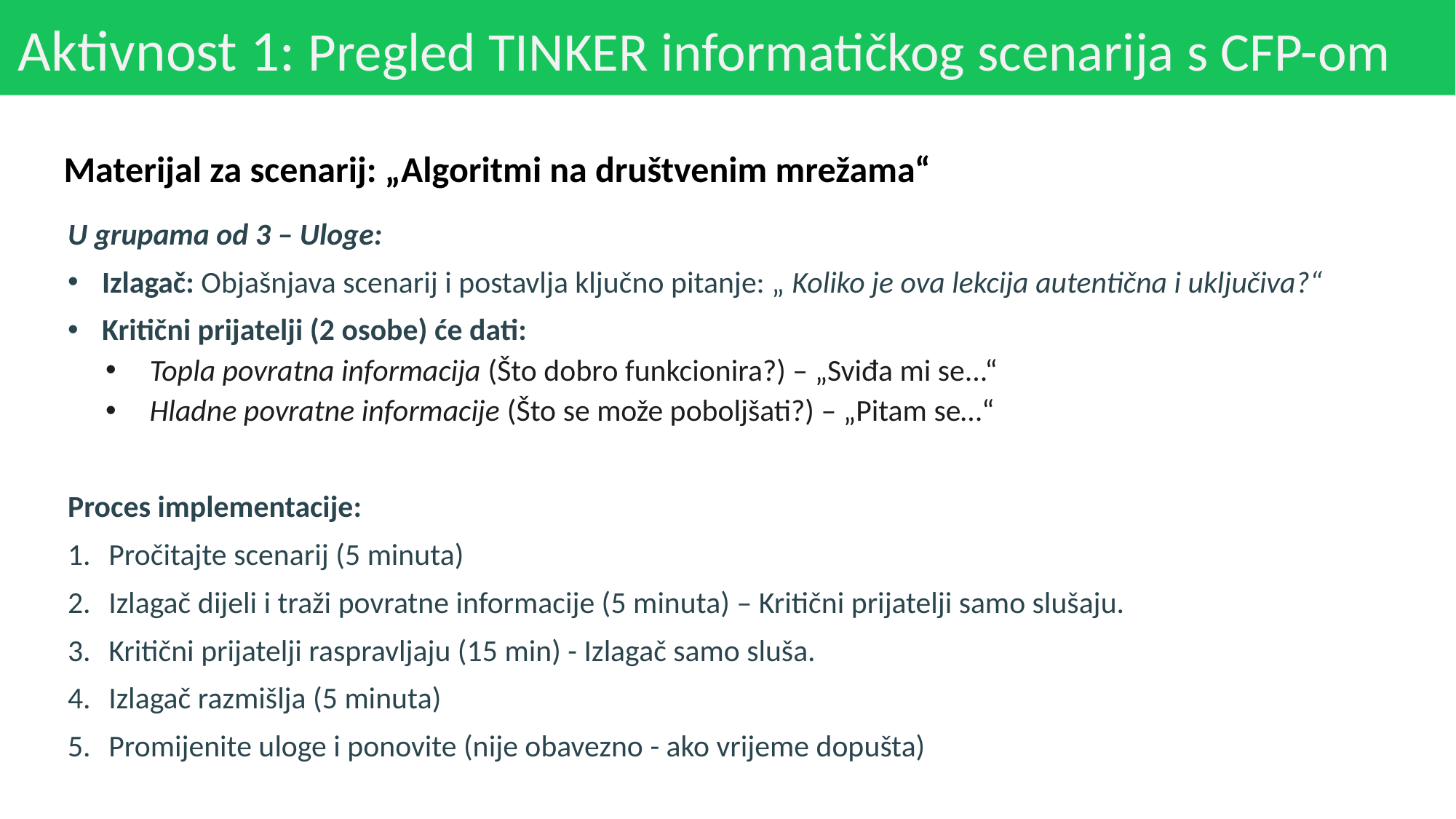

# Aktivnost 1: Pregled TINKER informatičkog scenarija s CFP-om
Materijal za scenarij: „Algoritmi na društvenim mrežama“
U grupama od 3 – Uloge:
Izlagač: Objašnjava scenarij i postavlja ključno pitanje: „ Koliko je ova lekcija autentična i uključiva?“
Kritični prijatelji (2 osobe) će dati:
Topla povratna informacija (Što dobro funkcionira?) – „Sviđa mi se...“
Hladne povratne informacije (Što se može poboljšati?) – „Pitam se…“

Proces implementacije:
Pročitajte scenarij (5 minuta)
Izlagač dijeli i traži povratne informacije (5 minuta) – Kritični prijatelji samo slušaju.
Kritični prijatelji raspravljaju (15 min) - Izlagač samo sluša.
Izlagač razmišlja (5 minuta)
Promijenite uloge i ponovite (nije obavezno - ako vrijeme dopušta)